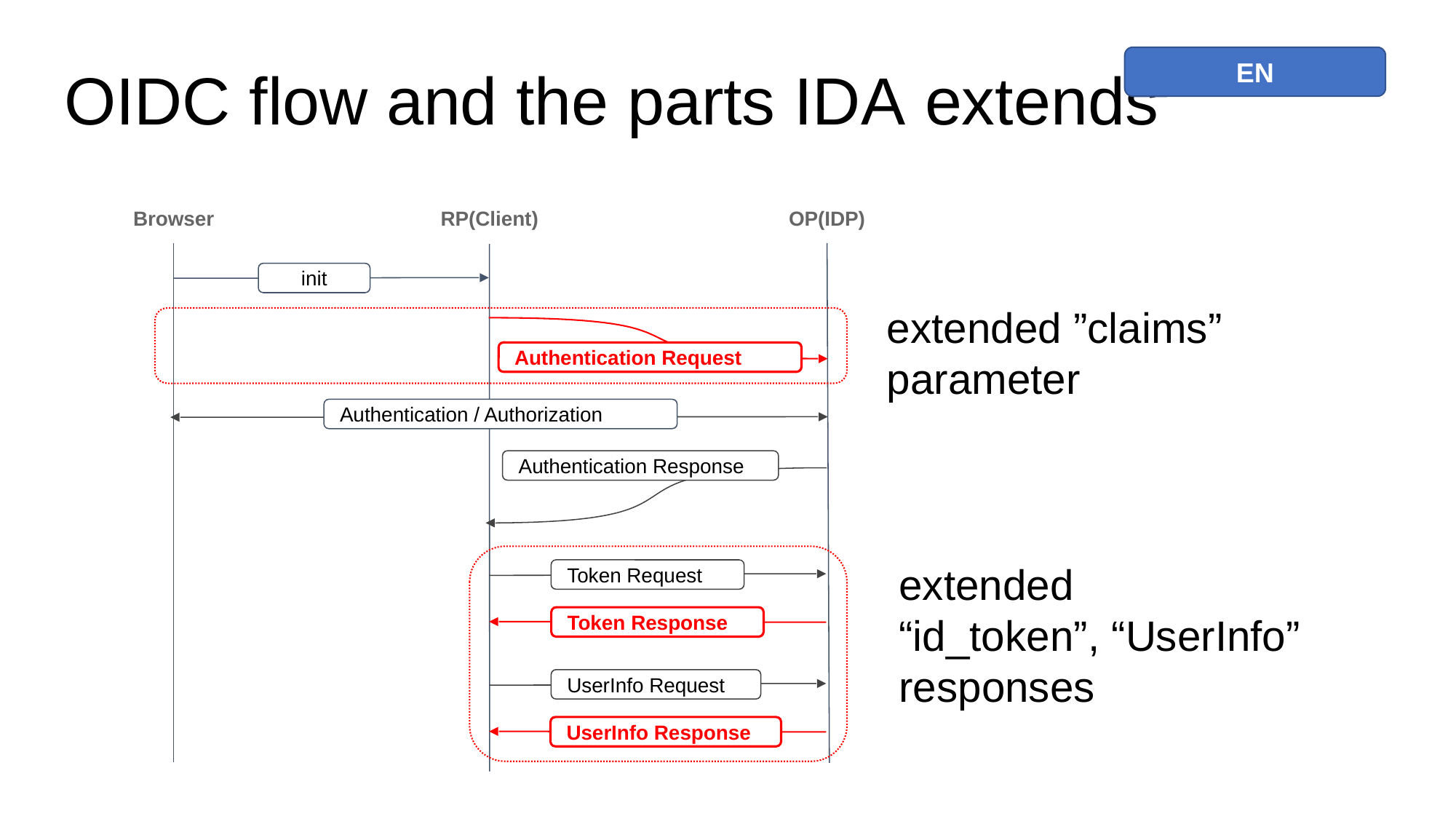

EN
OIDC flow and the parts IDA extends
Browser
RP(Client)
OP(IDP)
init
extended ”claims”
parameter

Authentication Request
Authentication / Authorization
Authentication Response

extended
“id_token”, “UserInfo”
responses
Token Request
Token Response
UserInfo Request
UserInfo Response